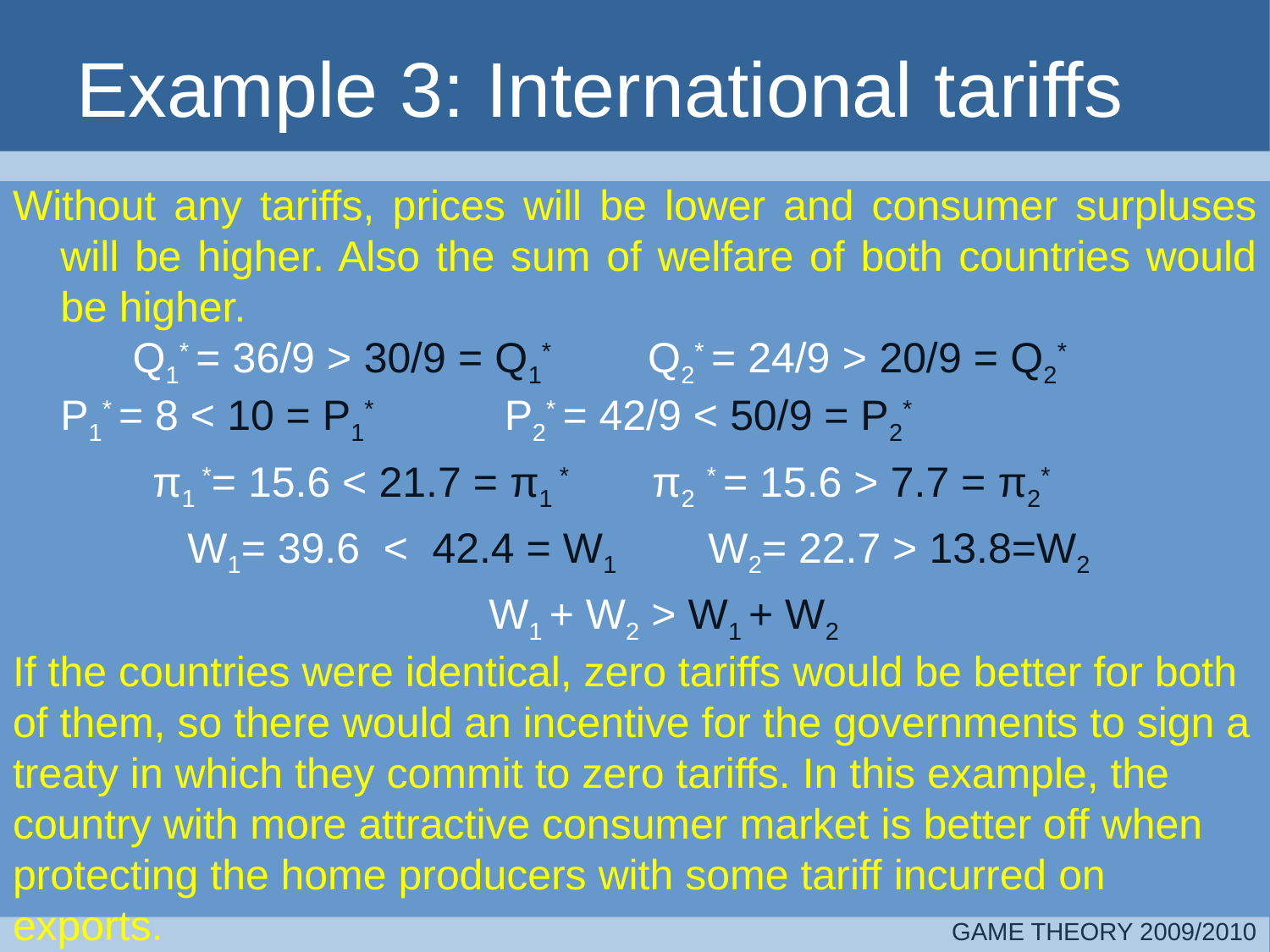

# Example 3: International tariffs
Without any tariffs, prices will be lower and consumer surpluses will be higher. Also the sum of welfare of both countries would be higher.
	      Q1* = 36/9 > 30/9 = Q1*        Q2* = 24/9 > 20/9 = Q2*	     	     P1* = 8 < 10 = P1*           P2* = 42/9 < 50/9 = P2*
  	π1 *= 15.6 < 21.7 = π1 *       π2 * = 15.6 > 7.7 = π2*
      	W1= 39.6  <  42.4 = W1         W2= 22.7 > 13.8=W2
 				    W1 + W2 > W1 + W2
If the countries were identical, zero tariffs would be better for both of them, so there would an incentive for the governments to sign a treaty in which they commit to zero tariffs. In this example, the country with more attractive consumer market is better off when protecting the home producers with some tariff incurred on exports.

GAME THEORY 2009/2010